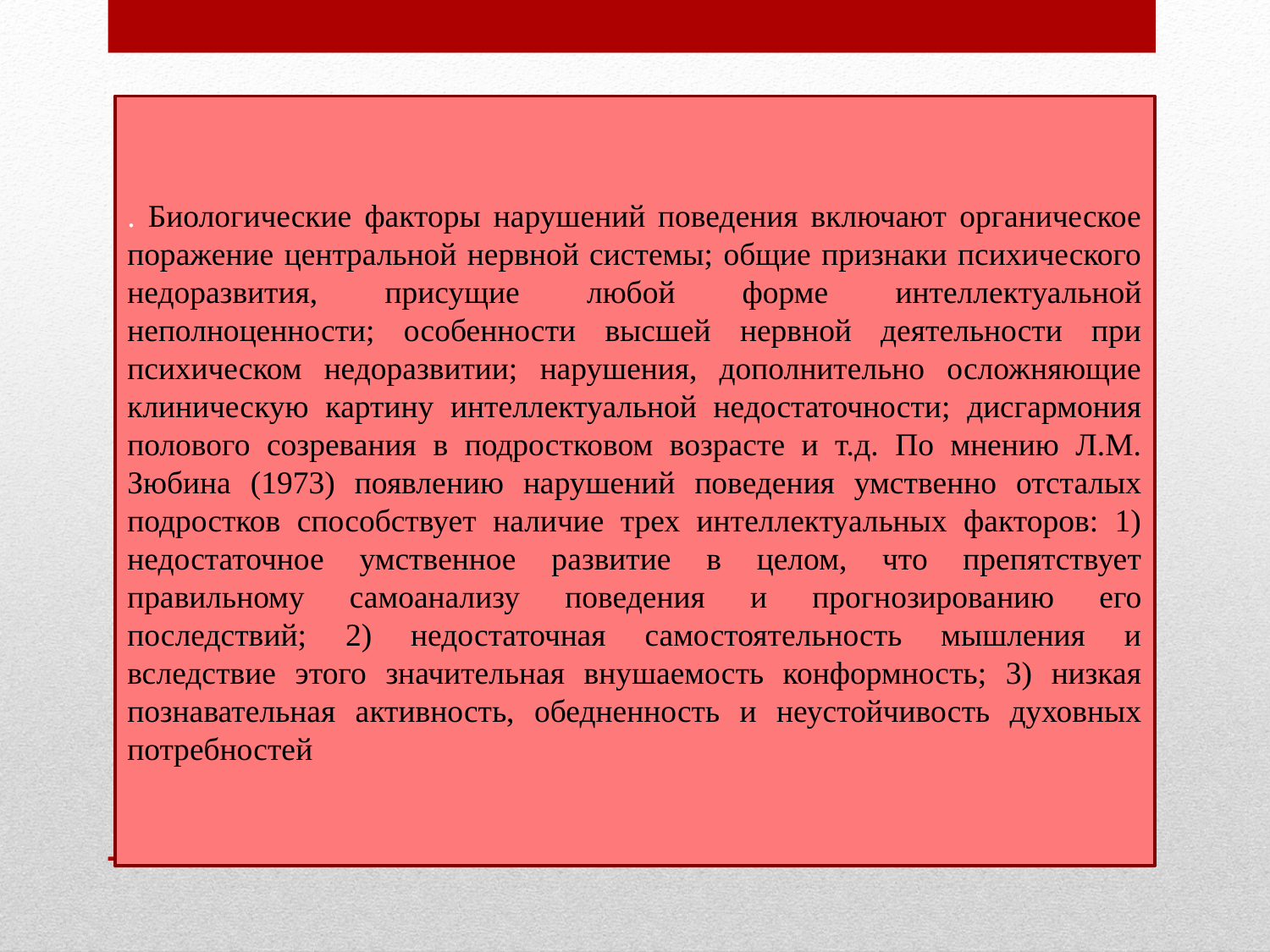

. Биологические факторы нарушений поведения включают органическое поражение центральной нервной системы; общие признаки психического недоразвития, присущие любой форме интеллектуальной неполноценности; особенности высшей нервной деятельности при психическом недоразвитии; нарушения, дополнительно осложняющие клиническую картину интеллектуальной недостаточности; дисгармония полового созревания в подростковом возрасте и т.д. По мнению Л.М. Зюбина (1973) появлению нарушений поведения умственно отсталых подростков способствует наличие трех интеллектуальных факторов: 1) недостаточное умственное развитие в целом, что препятствует правильному самоанализу поведения и прогнозированию его последствий; 2) недостаточная самостоятельность мышления и вследствие этого значительная внушаемость конформность; 3) низкая познавательная активность, обедненность и неустойчивость духовных потребностей